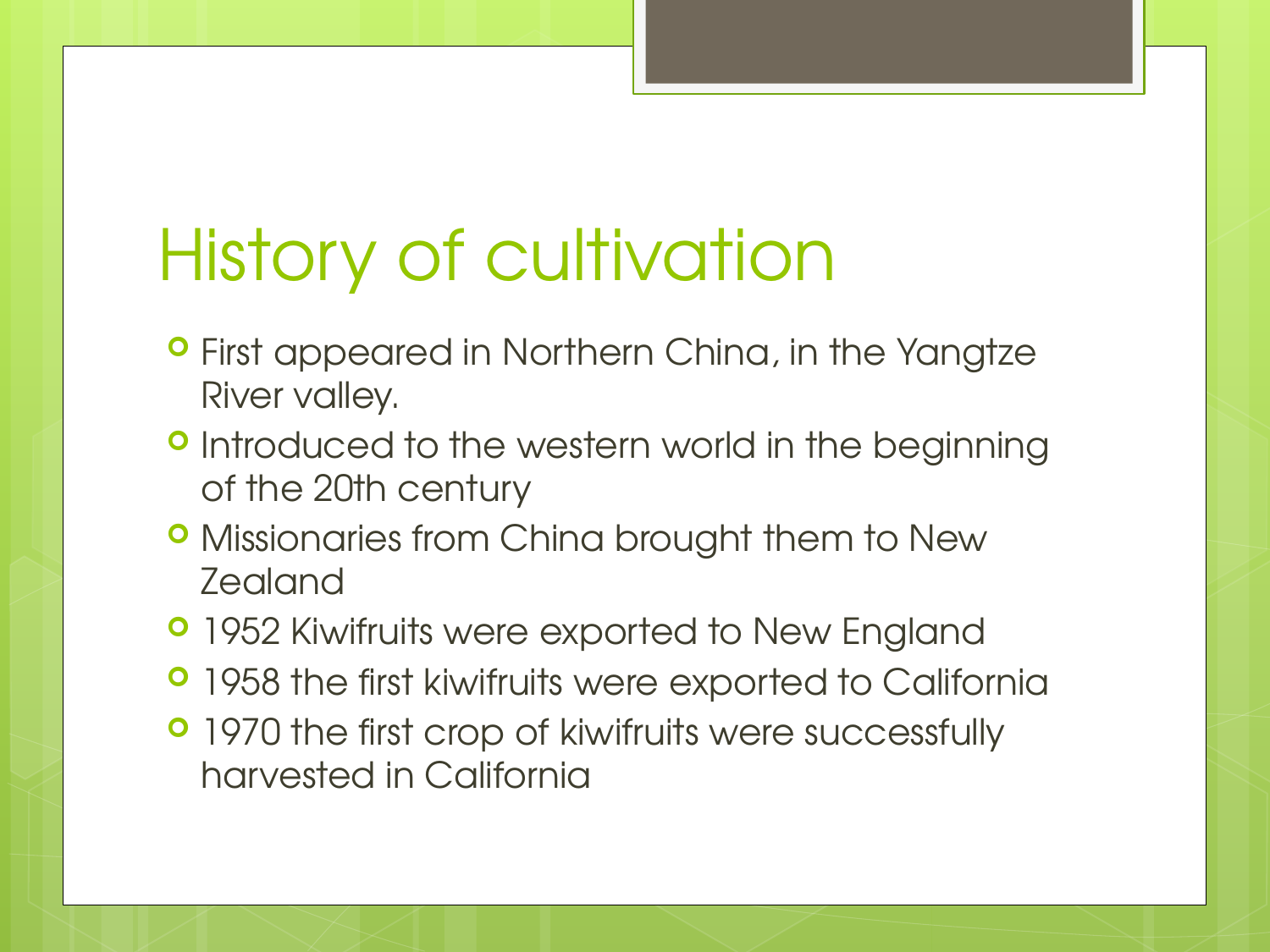

# History of cultivation
First appeared in Northern China, in the Yangtze River valley.
Introduced to the western world in the beginning of the 20th century
Missionaries from China brought them to New Zealand
1952 Kiwifruits were exported to New England
1958 the first kiwifruits were exported to California
1970 the first crop of kiwifruits were successfully harvested in California